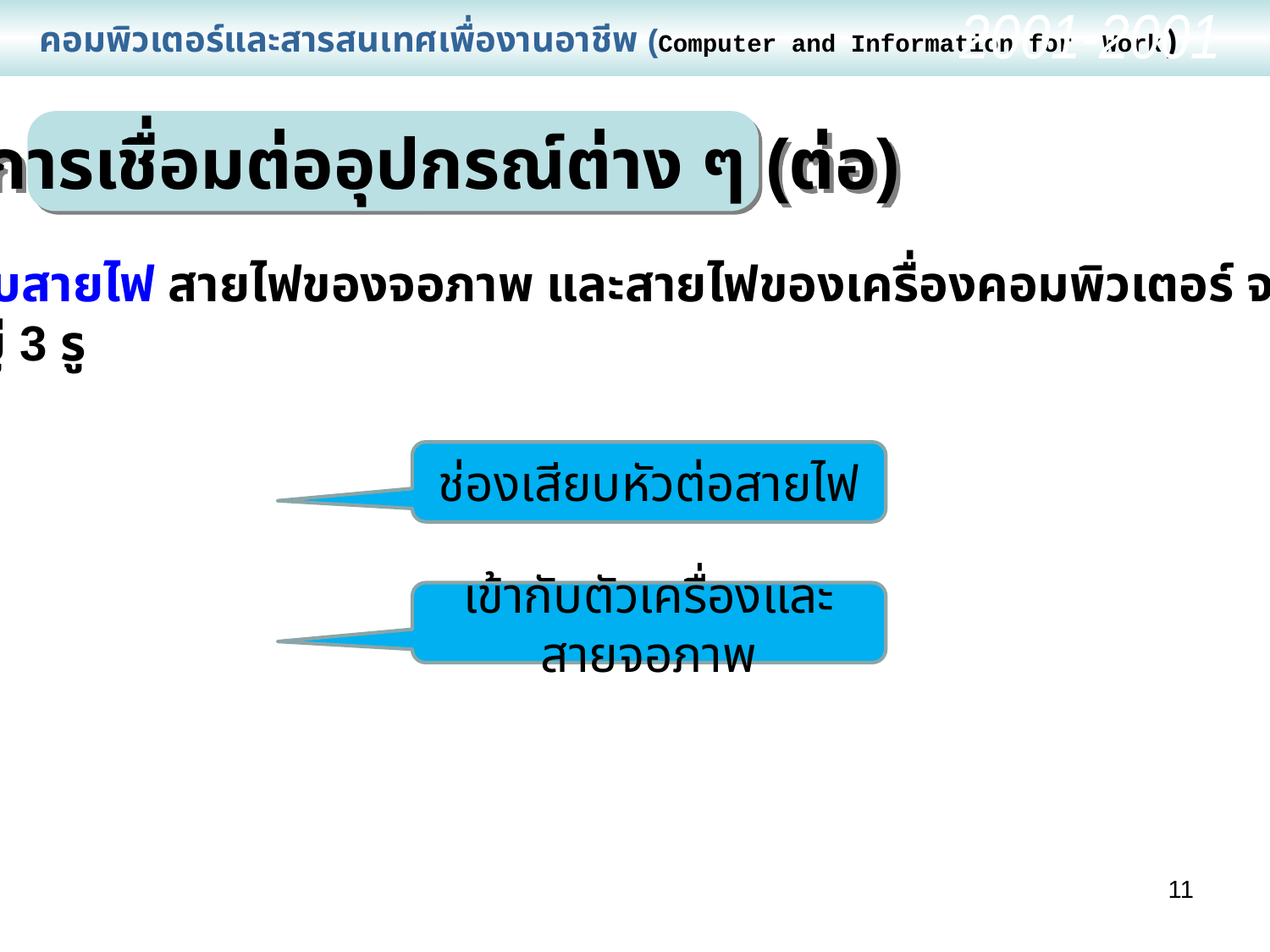

คอมพิวเตอร์และสารสนเทศเพื่องานอาชีพ (Computer and Information for  Work)
2001-2001
1.5 การเชื่อมต่ออุปกรณ์ต่าง ๆ (ต่อ)
3. การเสียบสายไฟ สายไฟของจอภาพ และสายไฟของเครื่องคอมพิวเตอร์ จะมีลักษณะ
มีรูเสียบอยู่ 3 รู
ช่องเสียบหัวต่อสายไฟ
เข้ากับตัวเครื่องและสายจอภาพ
11